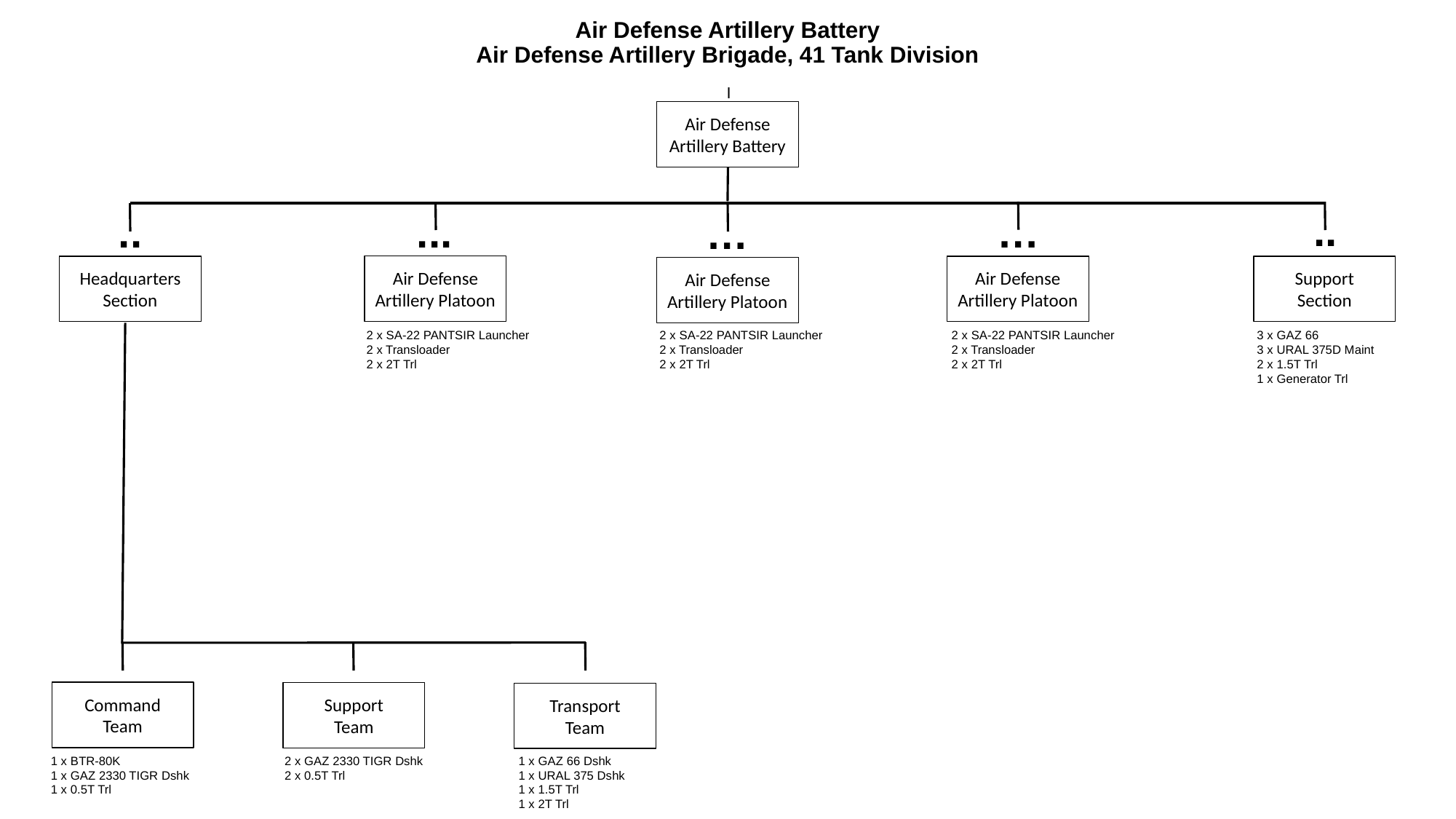

# Air Defense Artillery Battery Air Defense Artillery Brigade, 41 Tank Division
I
Air Defense Artillery Battery
..
..
...
…
…
Air Defense Artillery Platoon
Headquarters
Section
Air Defense Artillery Platoon
Support
Section
Air Defense Artillery Platoon
2 x SA-22 PANTSIR Launcher
2 x Transloader
2 x 2T Trl
2 x SA-22 PANTSIR Launcher
2 x Transloader
2 x 2T Trl
2 x SA-22 PANTSIR Launcher
2 x Transloader
2 x 2T Trl
3 x GAZ 66
3 x URAL 375D Maint
2 x 1.5T Trl
1 x Generator Trl
Command
Team
Support
Team
Transport
Team
1 x BTR-80K
1 x GAZ 2330 TIGR Dshk
1 x 0.5T Trl
2 x GAZ 2330 TIGR Dshk
2 x 0.5T Trl
1 x GAZ 66 Dshk
1 x URAL 375 Dshk
1 x 1.5T Trl
1 x 2T Trl